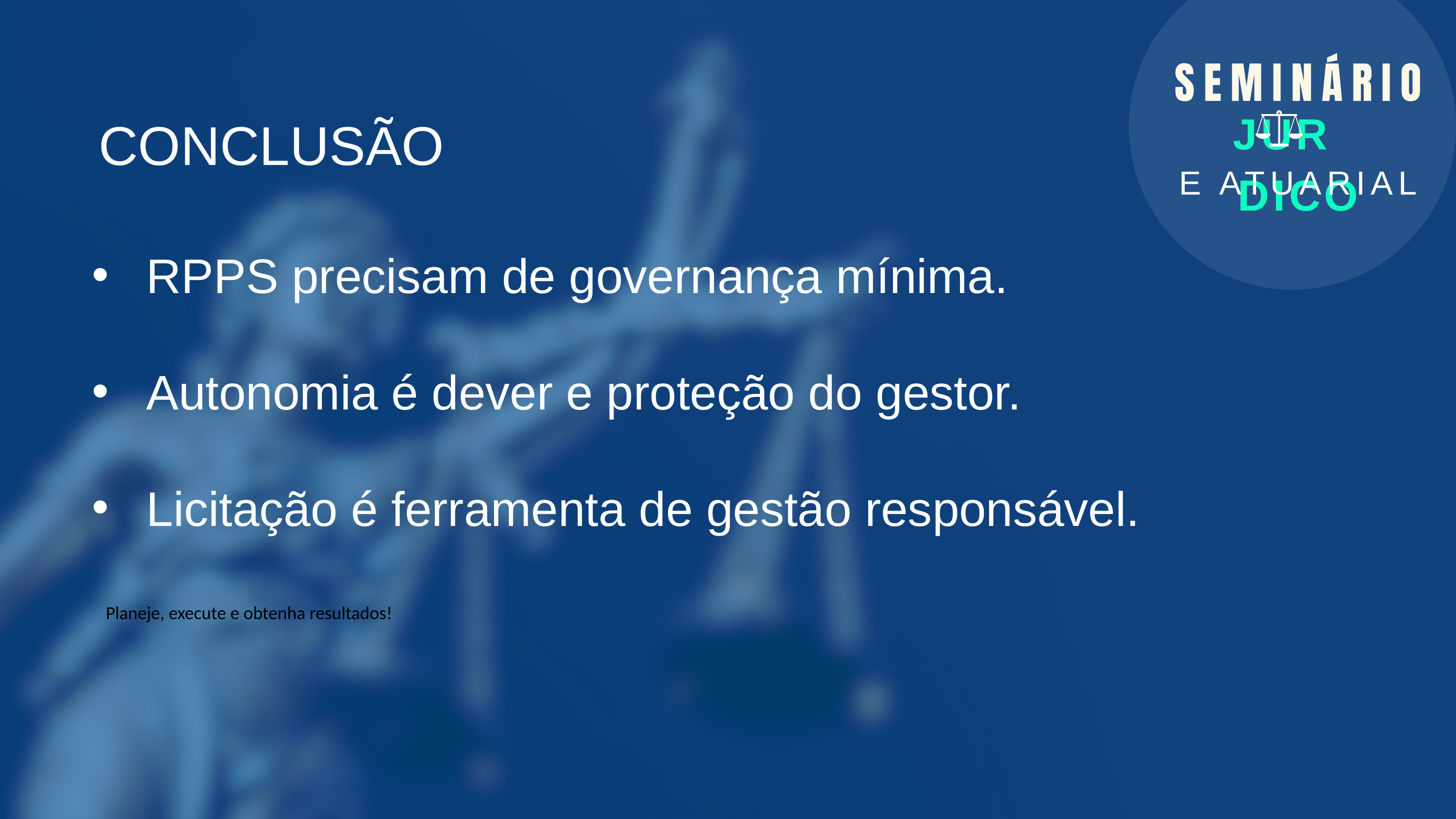

SEMINÁRIO
JUR   DICO

E ATUARIAL
CONCLUSÃO
RPPS precisam de governança mínima.

Autonomia é dever e proteção do gestor.

Licitação é ferramenta de gestão responsável.
Planeje, execute e obtenha resultados!